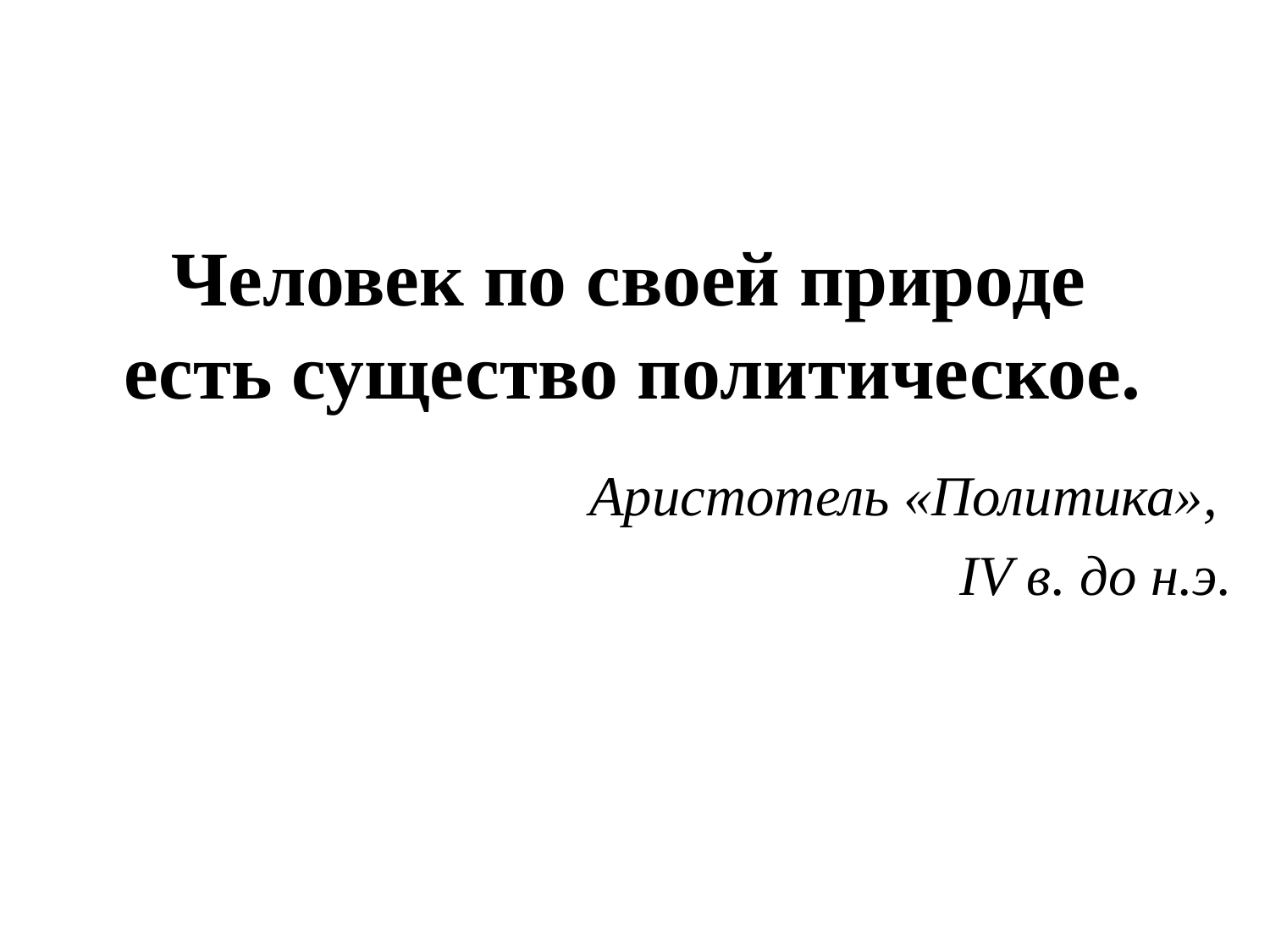

Человек по своей природе есть существо политическое.
                               Аристотель «Политика»,
IV в. до н.э.